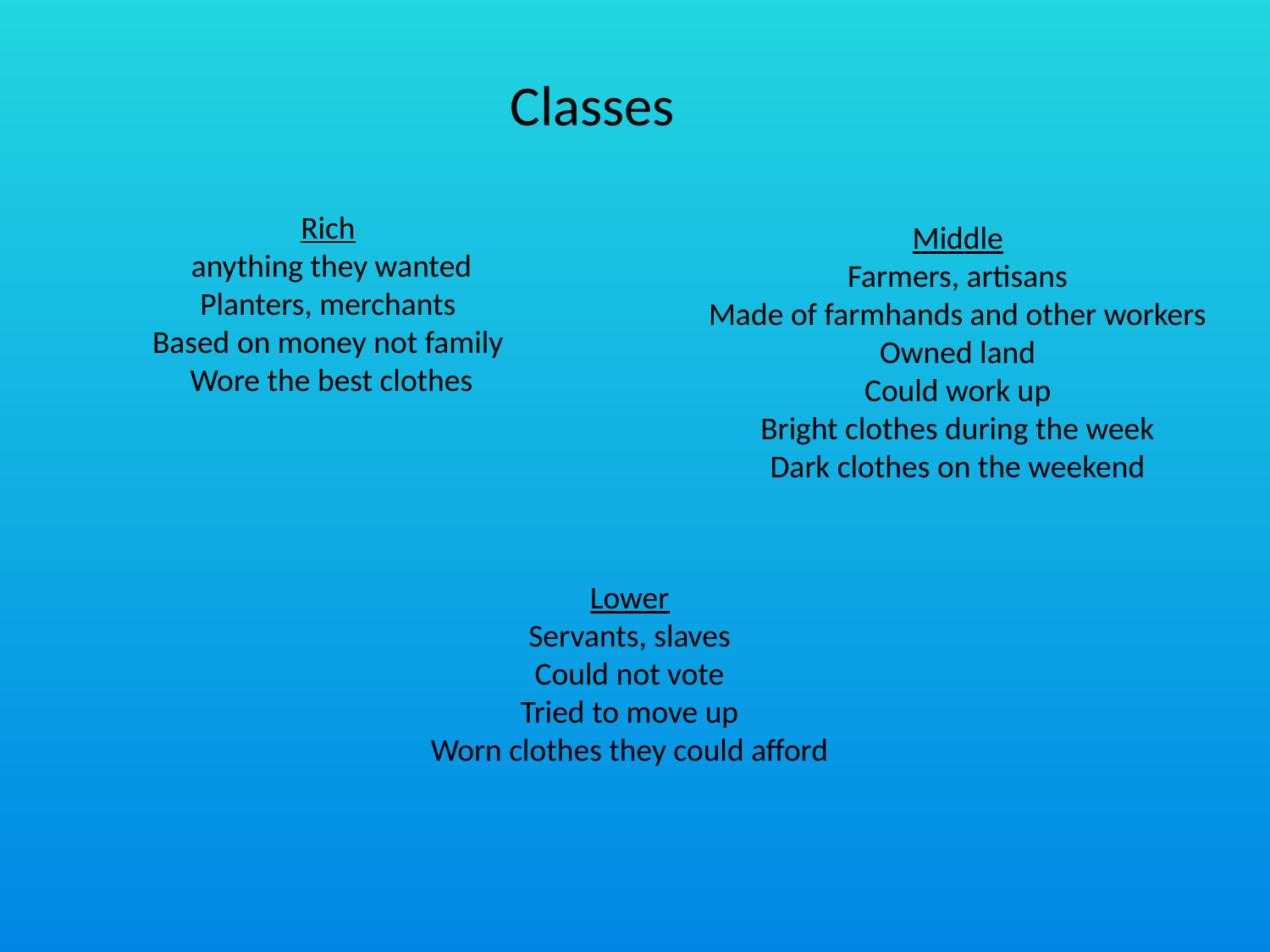

Classes
Rich
 anything they wanted
Planters, merchants
Based on money not family
 Wore the best clothes
Middle
Farmers, artisans
Made of farmhands and other workers
Owned land
Could work up
Bright clothes during the week
Dark clothes on the weekend

Lower
Servants, slaves
Could not vote
Tried to move up
Worn clothes they could afford